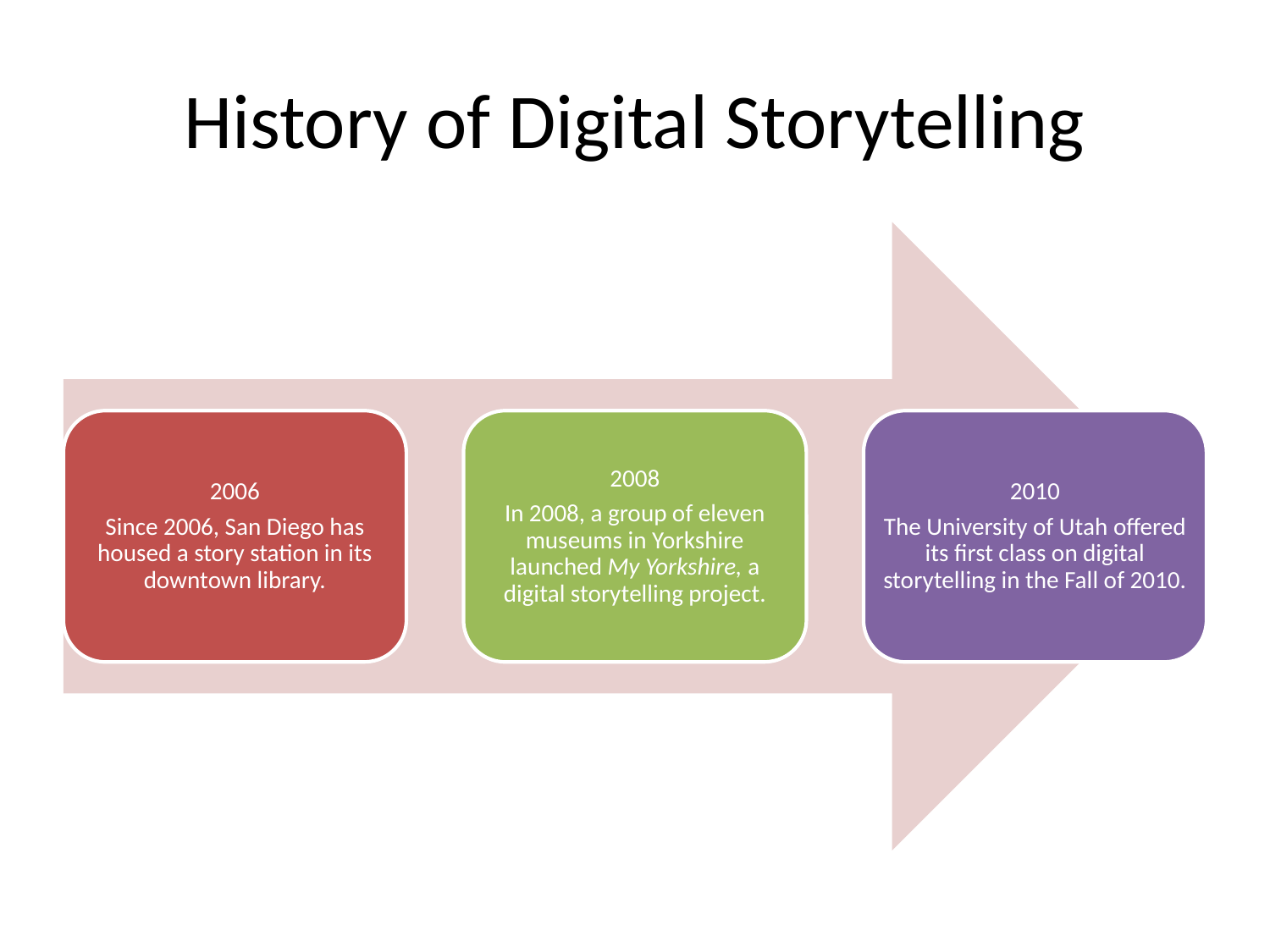

# History of Digital Storytelling
2006
Since 2006, San Diego has housed a story station in its downtown library.
2008
In 2008, a group of eleven museums in Yorkshire launched My Yorkshire, a digital storytelling project.
2010
The University of Utah offered its first class on digital storytelling in the Fall of 2010.